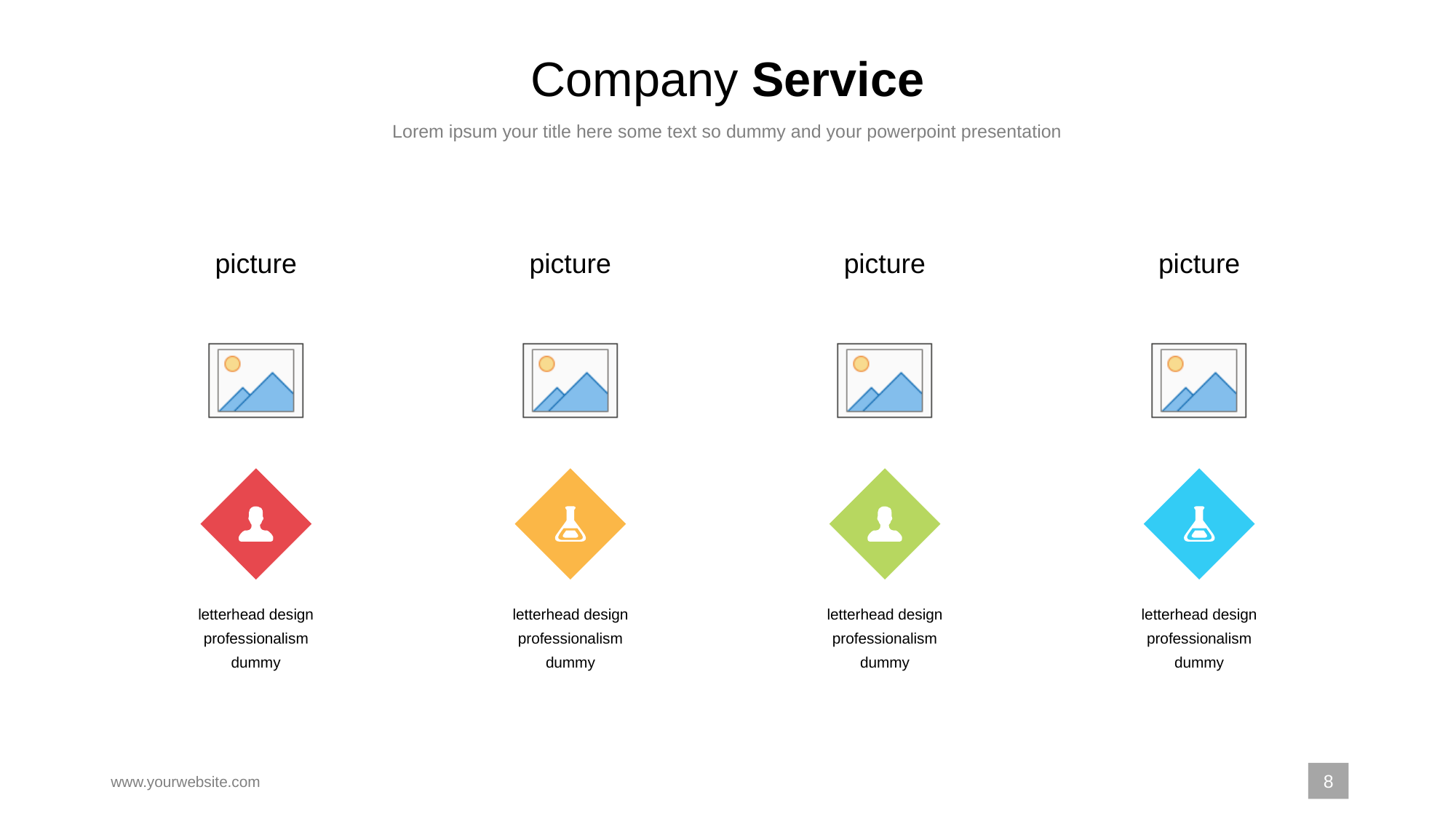

# Company Service
Lorem ipsum your title here some text so dummy and your powerpoint presentation

letterhead design professionalism dummy
letterhead design professionalism dummy
letterhead design professionalism dummy
letterhead design professionalism dummy
8
www.yourwebsite.com